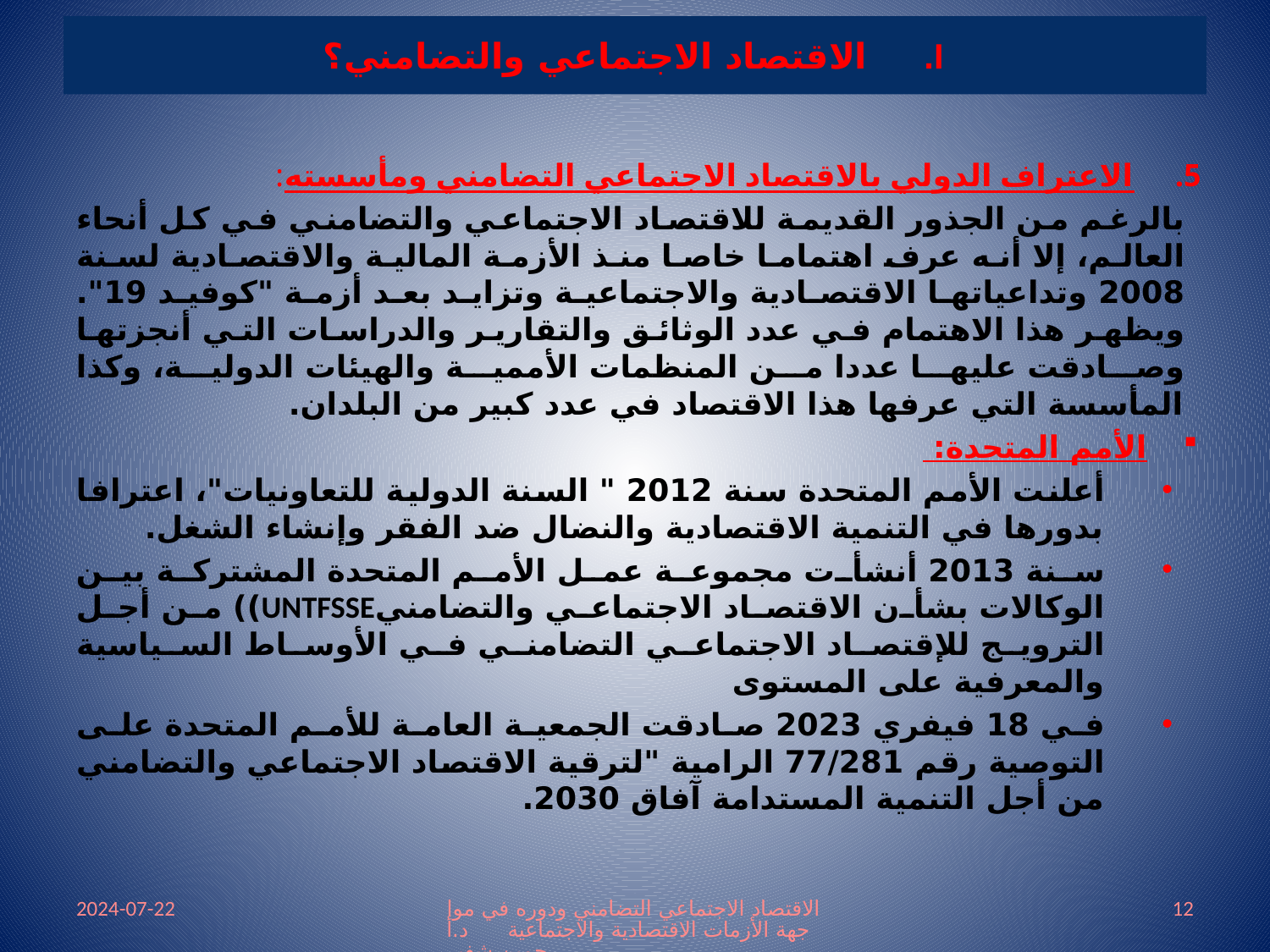

# الاقتصاد الاجتماعي والتضامني؟

الاعتراف الدولي بالاقتصاد الاجتماعي التضامني ومأسسته:
بالرغم من الجذور القديمة للاقتصاد الاجتماعي والتضامني في كل أنحاء العالم، إلا أنه عرف اهتماما خاصا منذ الأزمة المالية والاقتصادية لسنة 2008 وتداعياتها الاقتصادية والاجتماعية وتزايد بعد أزمة "كوفيد 19". ويظهر هذا الاهتمام في عدد الوثائق والتقارير والدراسات التي أنجزتها وصادقت عليها عددا من المنظمات الأممية والهيئات الدولية، وكذا المأسسة التي عرفها هذا الاقتصاد في عدد كبير من البلدان.
الأمم المتحدة:
أعلنت الأمم المتحدة سنة 2012 " السنة الدولية للتعاونيات"، اعترافا بدورها في التنمية الاقتصادية والنضال ضد الفقر وإنشاء الشغل.
سنة 2013 أنشأت مجموعة عمل الأمم المتحدة المشتركة بين الوكالات بشأن الاقتصاد الاجتماعي والتضامنيUNTFSSE)) من أجل الترويج للإقتصاد الاجتماعي التضامني في الأوساط السياسية والمعرفية على المستوى
في 18 فيفري 2023 صادقت الجمعية العامة للأمم المتحدة على التوصية رقم 77/281 الرامية "لترقية الاقتصاد الاجتماعي والتضامني من أجل التنمية المستدامة آفاق 2030.

2024-07-22
الاقتصاد الاجتماعي التضامني ودوره في مواجهة الأزمات الاقتصادية والاجتماعية      د.أحمين شفير
12